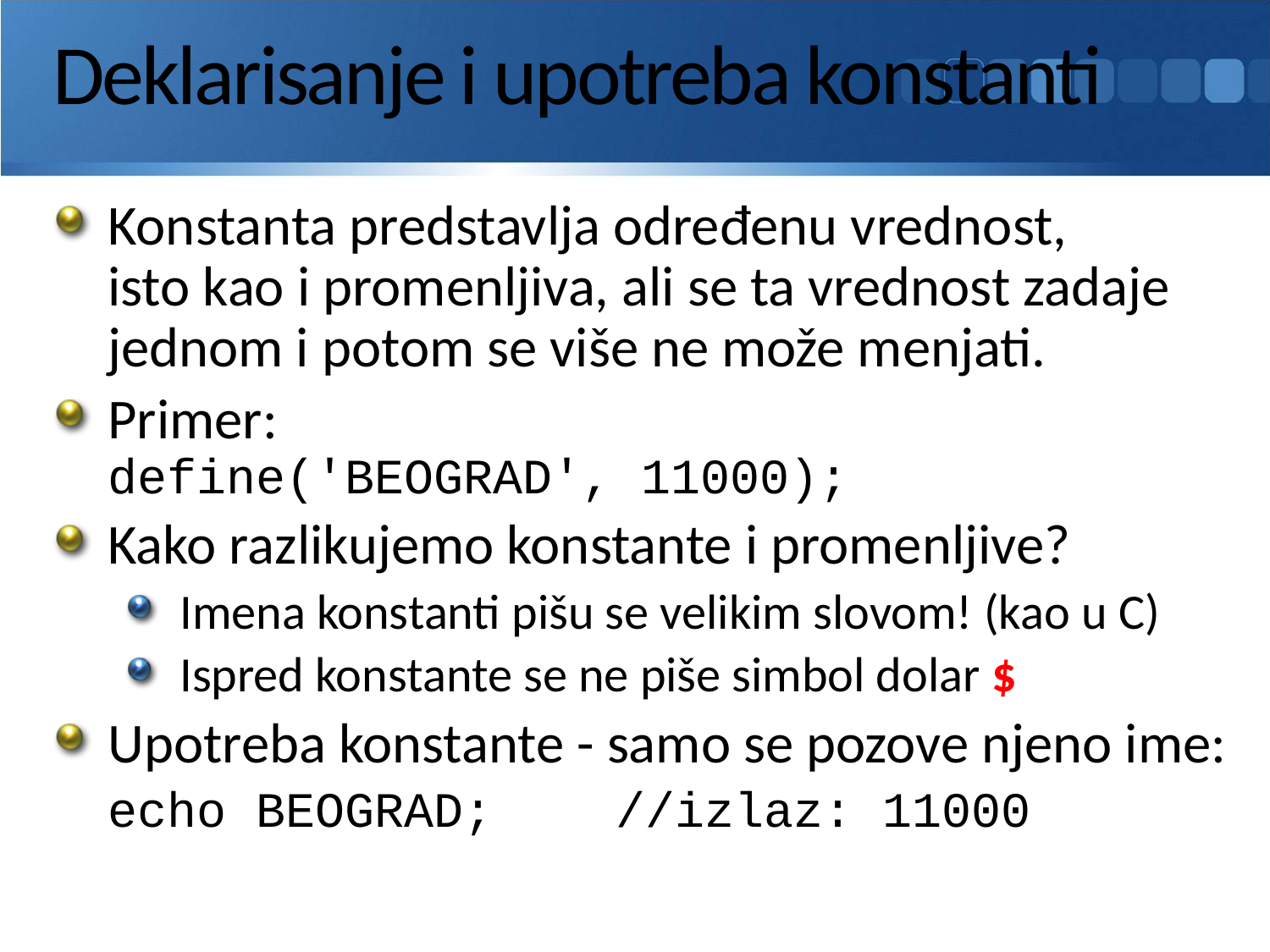

# Deklarisanje i upotreba konstanti
Konstanta predstavlja određenu vrednost,
isto kao i promenljiva, ali se ta vrednost zadaje jednom i potom se više ne može menjati.
Primer:
define('BEOGRAD', 11000);
Kako razlikujemo konstante i promenljive?
Imena konstanti pišu se velikim slovom! (kao u C)
Ispred konstante se ne piše simbol dolar $
Upotreba konstante - samo se pozove njeno ime:
	echo BEOGRAD;	//izlaz: 11000